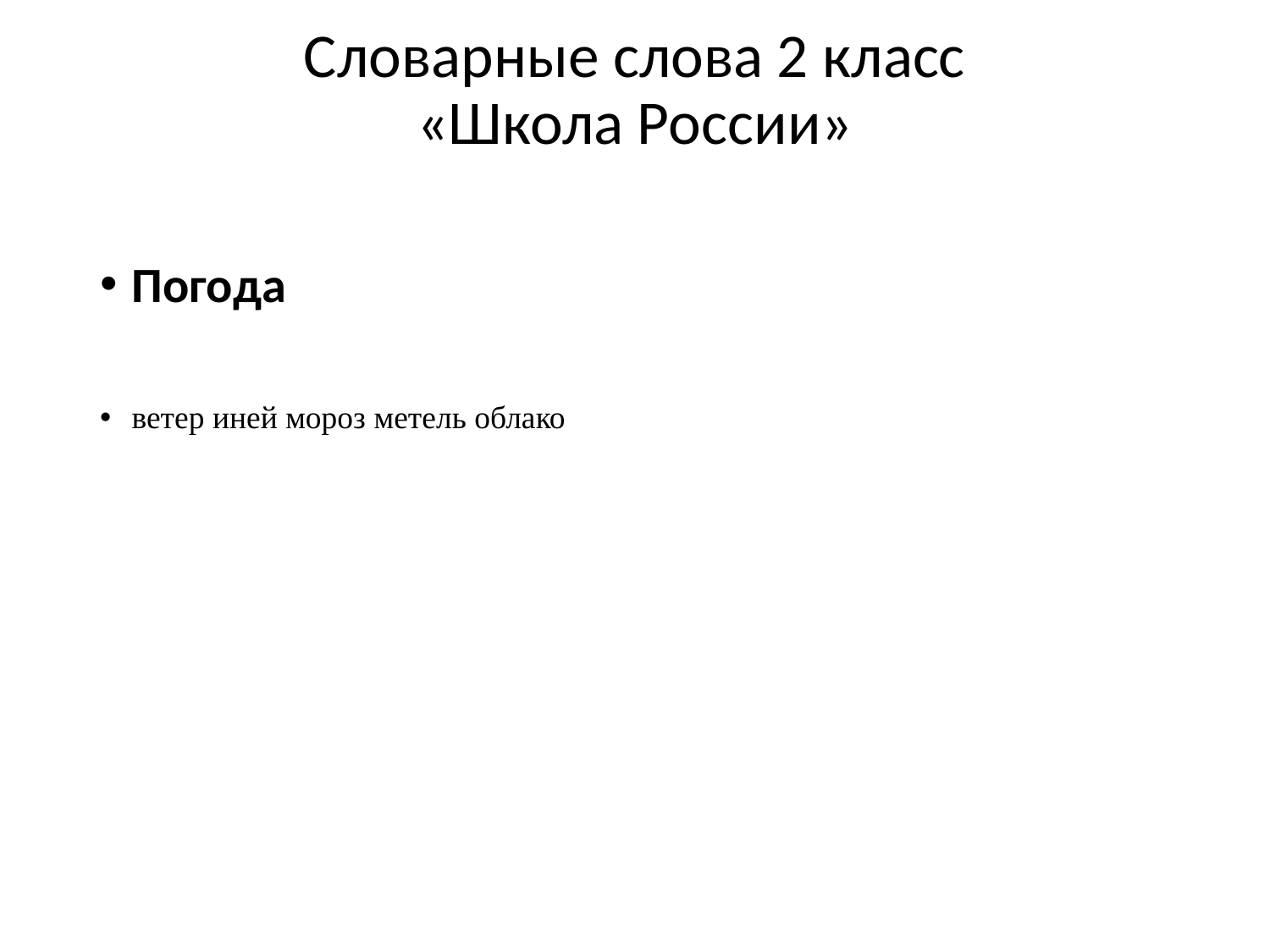

# Словарные слова 2 класс «Школа России»
Погода

ветер иней мороз метель облако